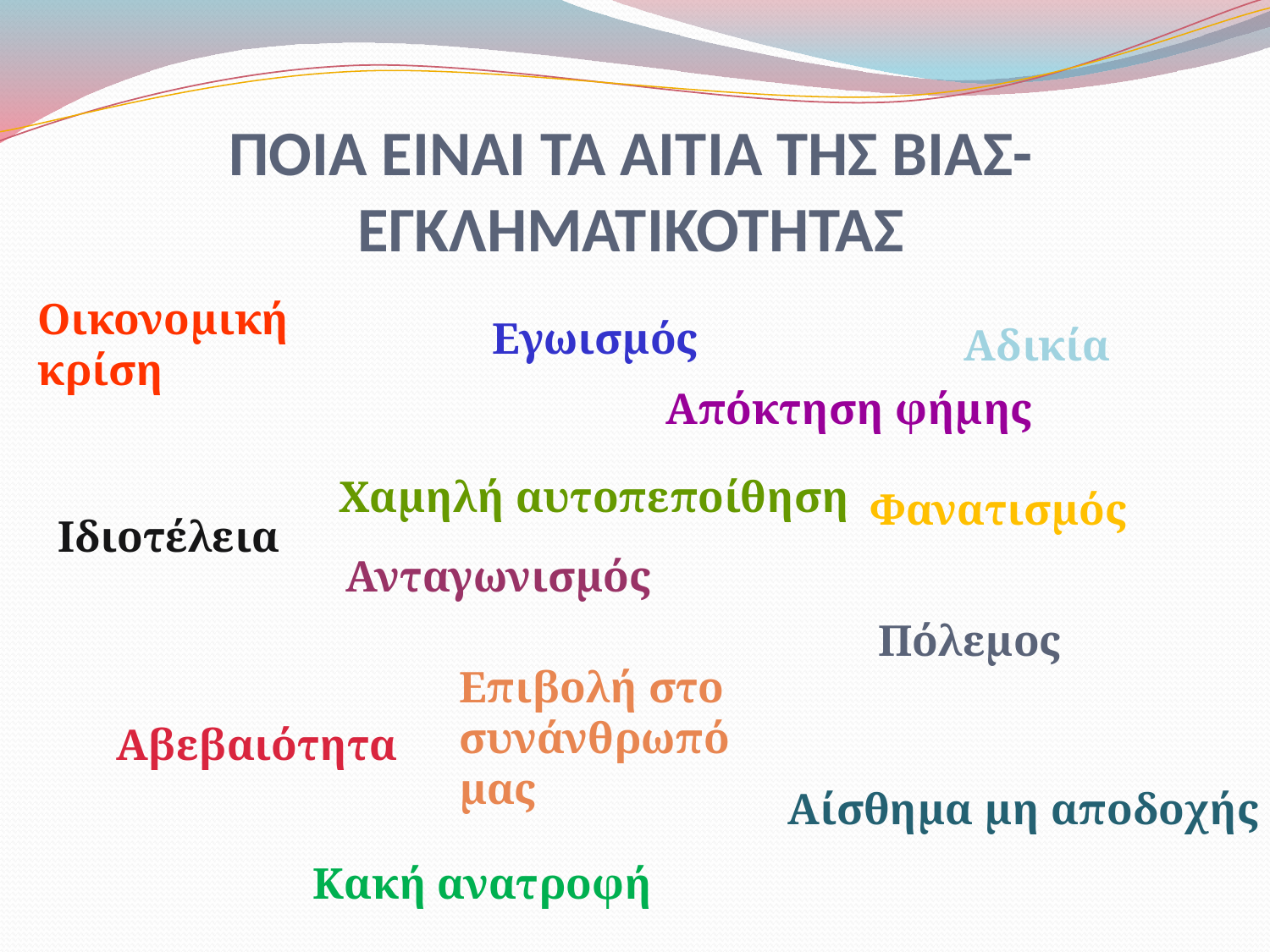

# ΠΟΙΑ ΕΙΝΑΙ ΤΑ ΑΙΤΙΑ ΤΗΣ ΒΙΑΣ-ΕΓΚΛΗΜΑΤΙΚΟΤΗΤΑΣ
Οικονομική κρίση
Εγωισμός
Αδικία
Απόκτηση φήμης
Χαμηλή αυτοπεποίθηση
Φανατισμός
Ιδιοτέλεια
Ανταγωνισμός
Πόλεμος
Επιβολή στο συνάνθρωπό μας
Αβεβαιότητα
Αίσθημα μη αποδοχής
Κακή ανατροφή